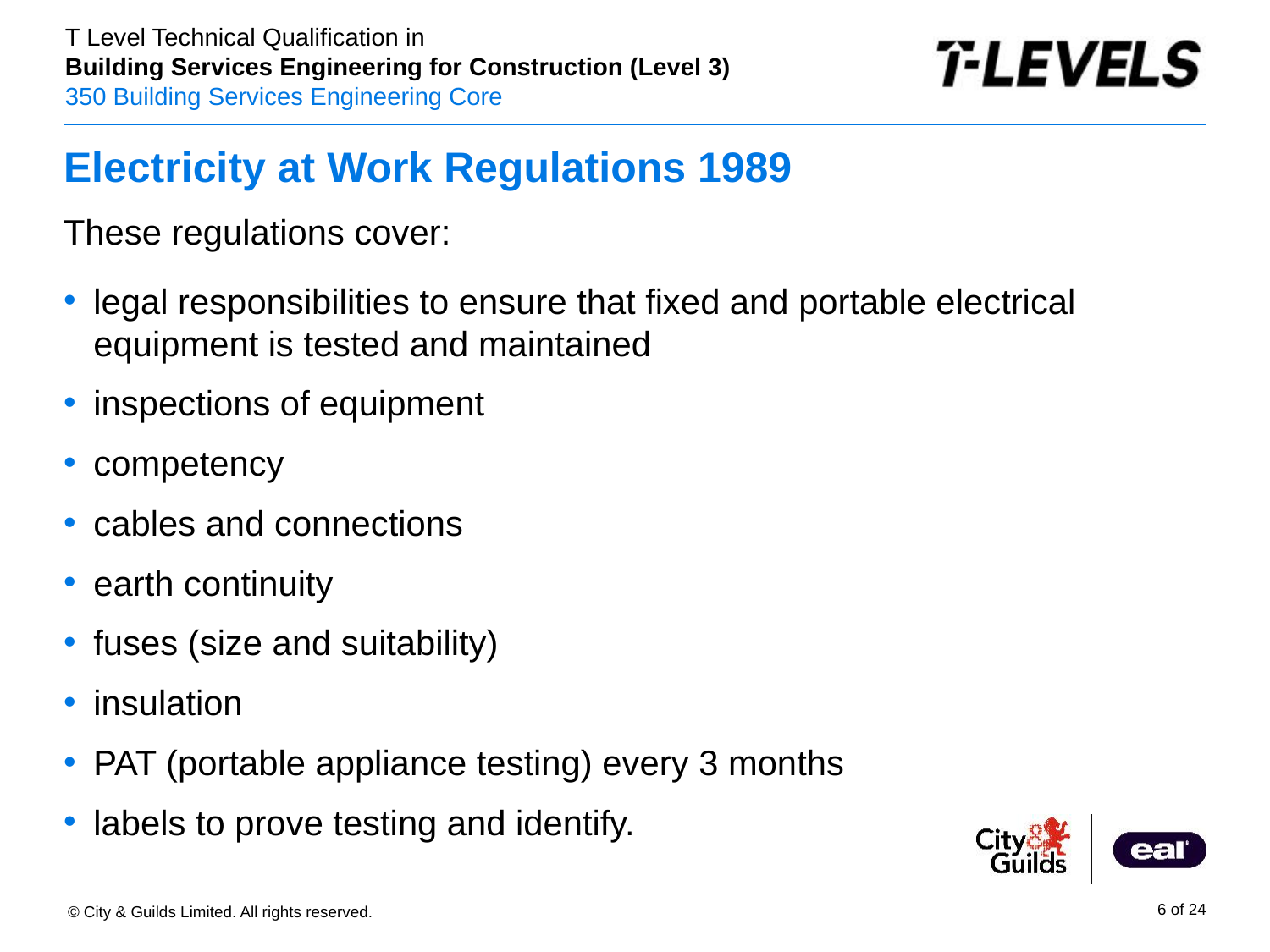

# Electricity at Work Regulations 1989
These regulations cover:
legal responsibilities to ensure that fixed and portable electrical equipment is tested and maintained
inspections of equipment
competency
cables and connections
earth continuity
fuses (size and suitability)
insulation
PAT (portable appliance testing) every 3 months
labels to prove testing and identify.